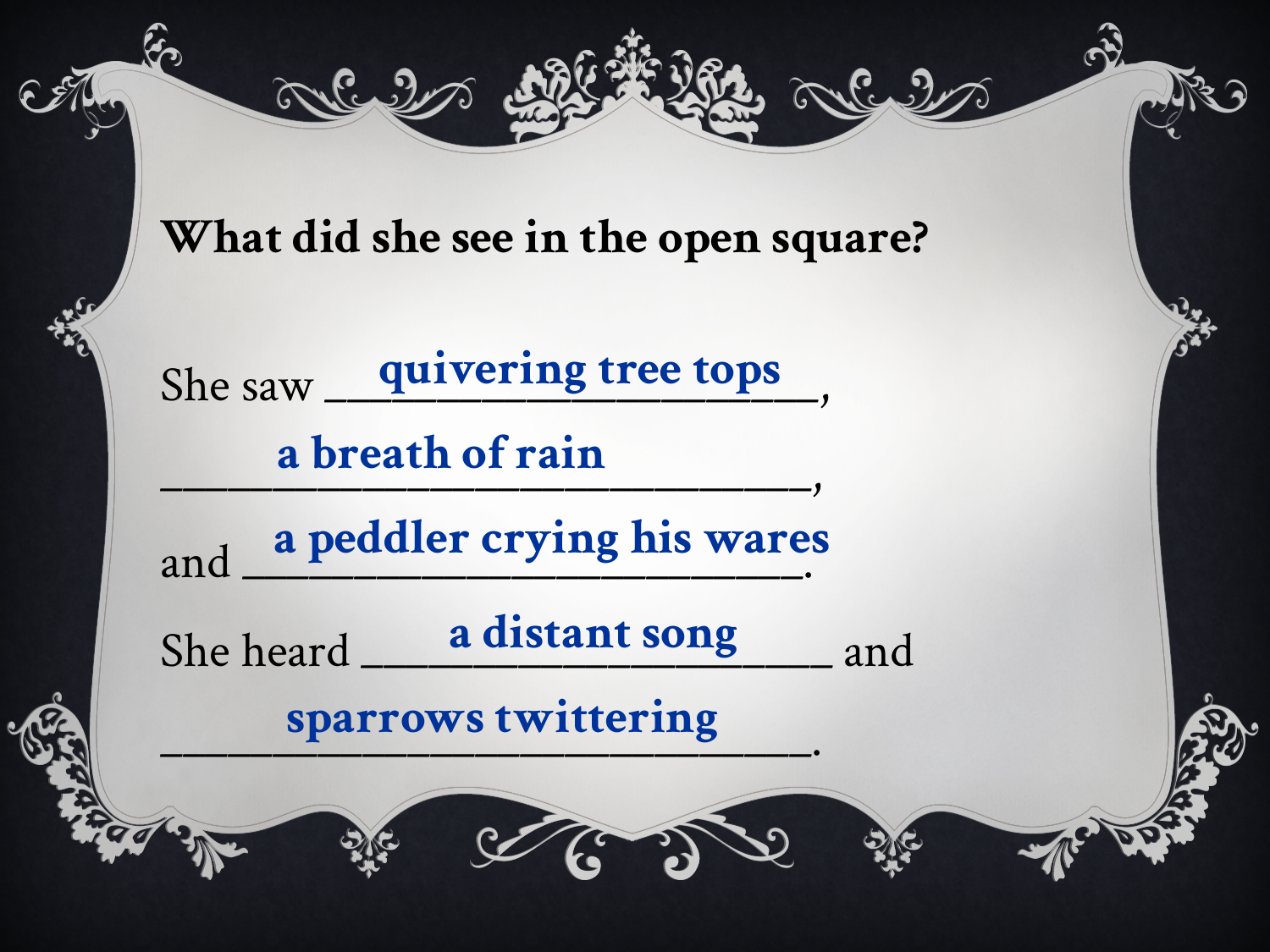

What did she see in the open square?

She saw ______________________, _____________________________,
and _________________________.
She heard _____________________ and
_____________________________.

quivering tree tops
a breath of rain
a peddler crying his wares
a distant song
sparrows twittering